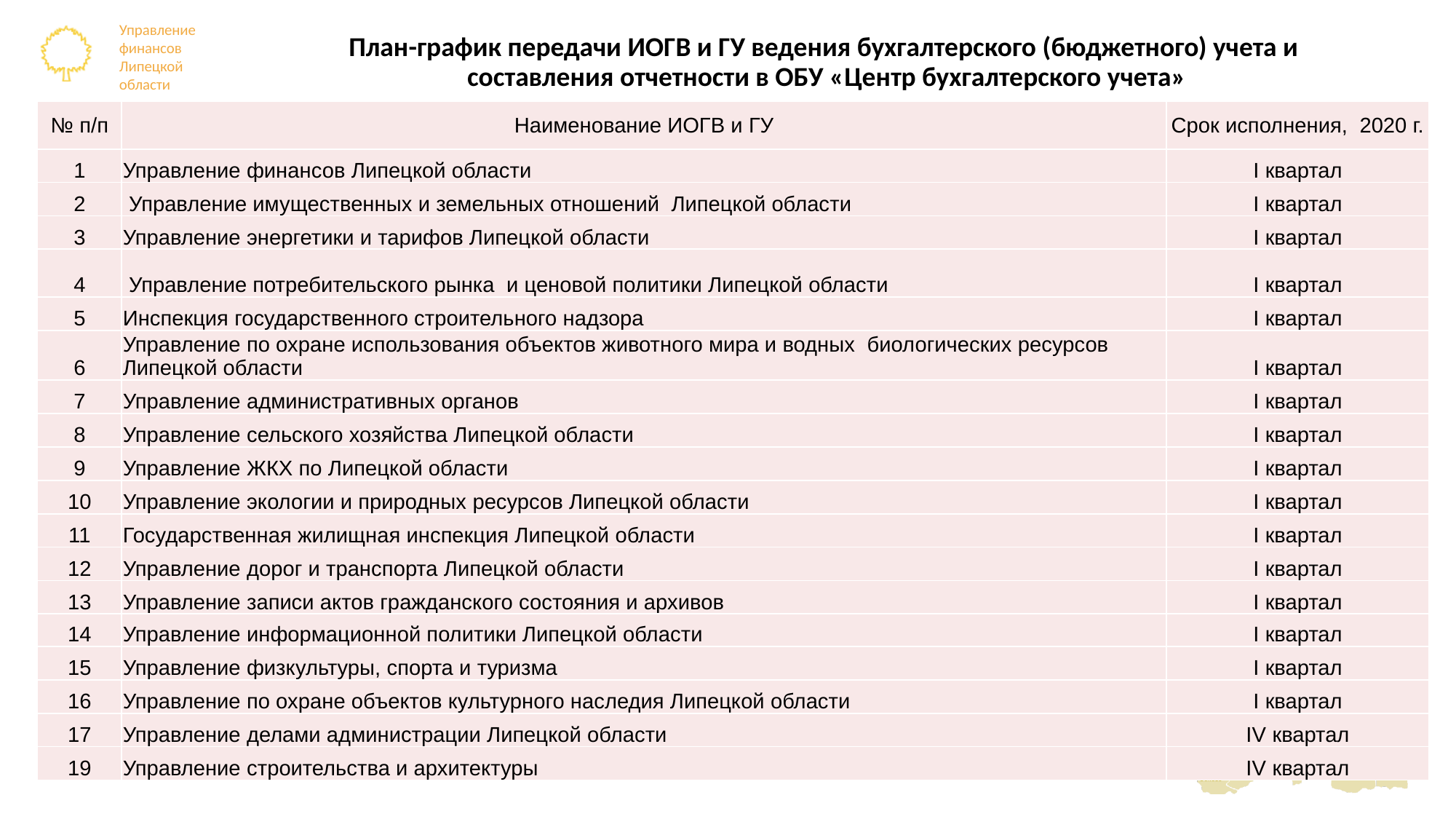

# План-график передачи ИОГВ и ГУ ведения бухгалтерского (бюджетного) учета и составления отчетности в ОБУ «Центр бухгалтерского учета»
| № п/п | Наименование ИОГВ и ГУ | Срок исполнения, 2020 г. |
| --- | --- | --- |
| 1 | Управление финансов Липецкой области | I квартал |
| 2 | Управление имущественных и земельных отношений Липецкой области | I квартал |
| 3 | Управление энергетики и тарифов Липецкой области | I квартал |
| 4 | Управление потребительского рынка и ценовой политики Липецкой области | I квартал |
| 5 | Инспекция государственного строительного надзора | I квартал |
| 6 | Управление по охране использования объектов животного мира и водных биологических ресурсов Липецкой области | I квартал |
| 7 | Управление административных органов | I квартал |
| 8 | Управление сельского хозяйства Липецкой области | I квартал |
| 9 | Управление ЖКХ по Липецкой области | I квартал |
| 10 | Управление экологии и природных ресурсов Липецкой области | I квартал |
| 11 | Государственная жилищная инспекция Липецкой области | I квартал |
| 12 | Управление дорог и транспорта Липецкой области | I квартал |
| 13 | Управление записи актов гражданского состояния и архивов | I квартал |
| 14 | Управление информационной политики Липецкой области | I квартал |
| 15 | Управление физкультуры, спорта и туризма | I квартал |
| 16 | Управление по охране объектов культурного наследия Липецкой области | I квартал |
| 17 | Управление делами администрации Липецкой области | IV квартал |
| 19 | Управление строительства и архитектуры | IV квартал |